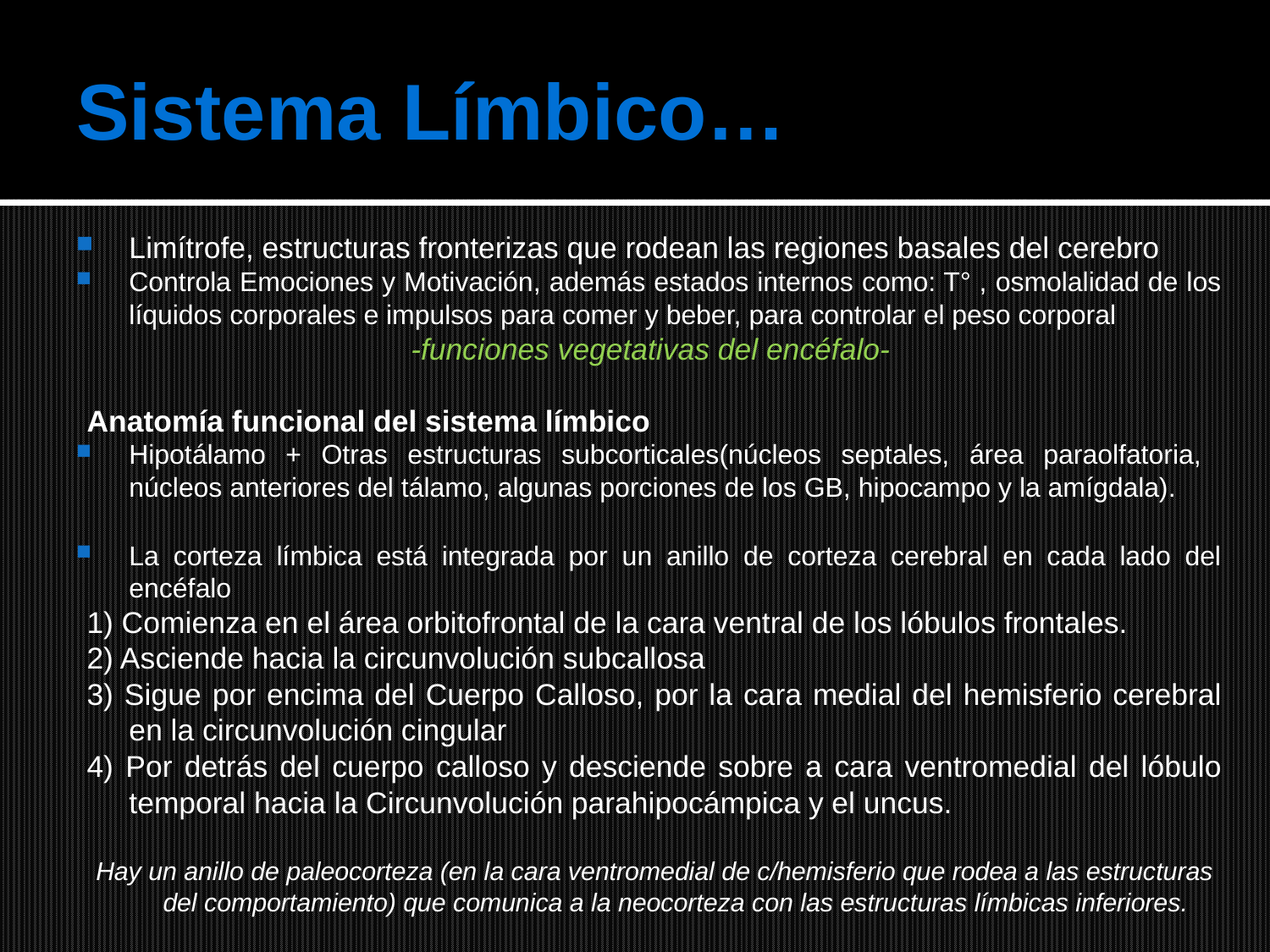

# Sistema Límbico…
Limítrofe, estructuras fronterizas que rodean las regiones basales del cerebro
Controla Emociones y Motivación, además estados internos como: T° , osmolalidad de los líquidos corporales e impulsos para comer y beber, para controlar el peso corporal
-funciones vegetativas del encéfalo-

Anatomía funcional del sistema límbico
Hipotálamo + Otras estructuras subcorticales(núcleos septales, área paraolfatoria,  núcleos anteriores del tálamo, algunas porciones de los GB, hipocampo y la amígdala).

La corteza límbica está integrada por un anillo de corteza cerebral en cada lado del encéfalo
1) Comienza en el área orbitofrontal de la cara ventral de los lóbulos frontales.
2) Asciende hacia la circunvolución subcallosa
3) Sigue por encima del Cuerpo Calloso, por la cara medial del hemisferio cerebral en la circunvolución cingular
4) Por detrás del cuerpo calloso y desciende sobre a cara ventromedial del lóbulo temporal hacia la Circunvolución parahipocámpica y el uncus.

Hay un anillo de paleocorteza (en la cara ventromedial de c/hemisferio que rodea a las estructuras del comportamiento) que comunica a la neocorteza con las estructuras límbicas inferiores.